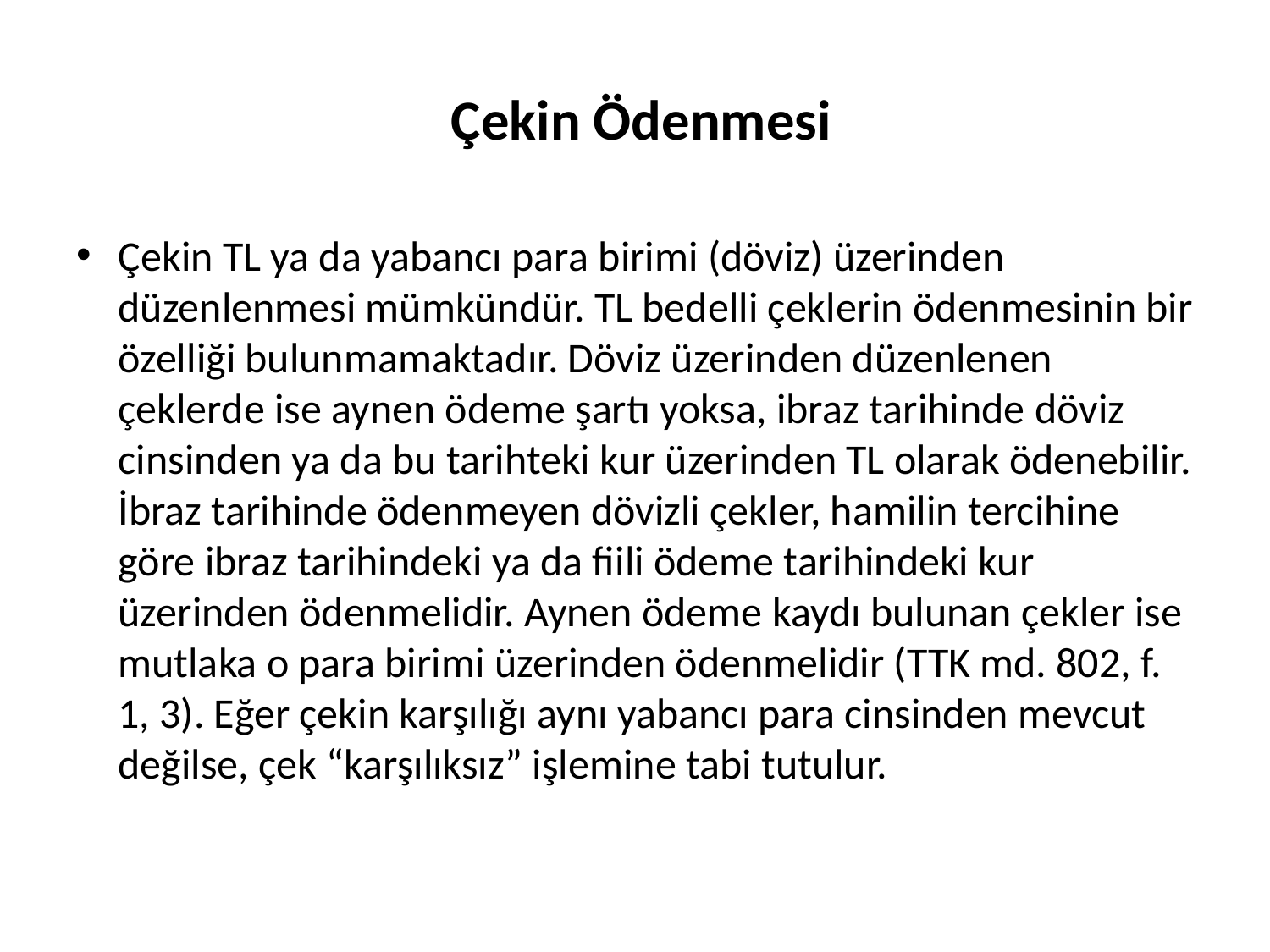

# Çekin Ödenmesi
Çekin TL ya da yabancı para birimi (döviz) üzerinden düzenlenmesi mümkündür. TL bedelli çeklerin ödenmesinin bir özelliği bulunmamaktadır. Döviz üzerinden düzenlenen çeklerde ise aynen ödeme şartı yoksa, ibraz tarihinde döviz cinsinden ya da bu tarihteki kur üzerinden TL olarak ödenebilir. İbraz tarihinde ödenmeyen dövizli çekler, hamilin tercihine göre ibraz tarihindeki ya da fiili ödeme tarihindeki kur üzerinden ödenmelidir. Aynen ödeme kaydı bulunan çekler ise mutlaka o para birimi üzerinden ödenmelidir (TTK md. 802, f. 1, 3). Eğer çekin karşılığı aynı yabancı para cinsinden mevcut değilse, çek “karşılıksız” işlemine tabi tutulur.